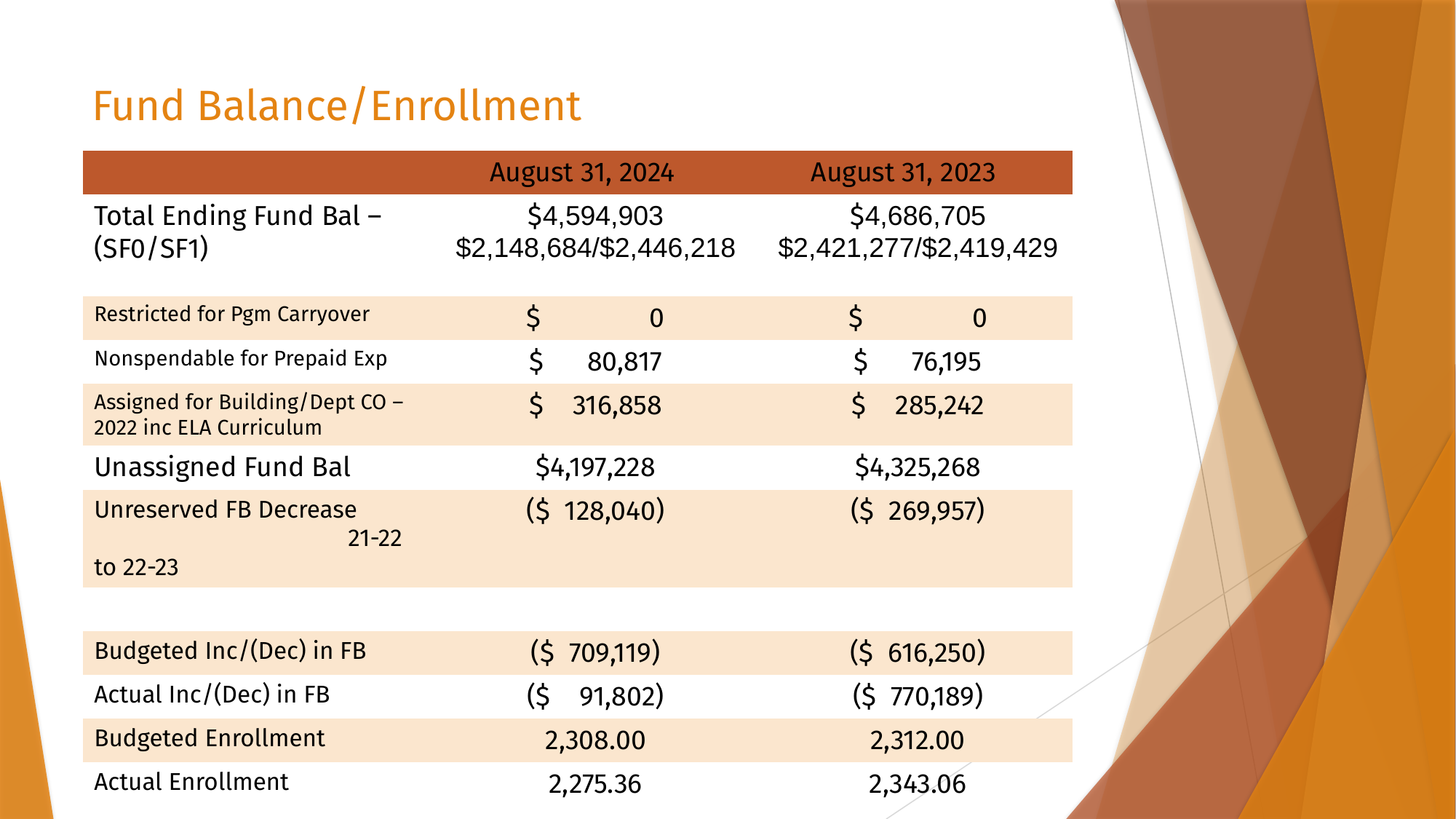

# Fund Balance/Enrollment
|  | August 31, 2024 | August 31, 2023 |
| --- | --- | --- |
| Total Ending Fund Bal – (SF0/SF1) | $4,594,903 $2,148,684/$2,446,218 | $4,686,705 $2,421,277/$2,419,429 |
| Restricted for Pgm Carryover | $ 0 | $ 0 |
| Nonspendable for Prepaid Exp | $ 80,817 | $ 76,195 |
| Assigned for Building/Dept CO – 2022 inc ELA Curriculum | $ 316,858 | $ 285,242 |
| Unassigned Fund Bal | $4,197,228 | $4,325,268 |
| Unreserved FB Decrease 21-22 to 22-23 | ($ 128,040) | ($ 269,957) |
|  |  |  |
| Budgeted Inc/(Dec) in FB | ($ 709,119) | ($ 616,250) |
| Actual Inc/(Dec) in FB | ($ 91,802) | ($ 770,189) |
| Budgeted Enrollment | 2,308.00 | 2,312.00 |
| Actual Enrollment | 2,275.36 | 2,343.06 |